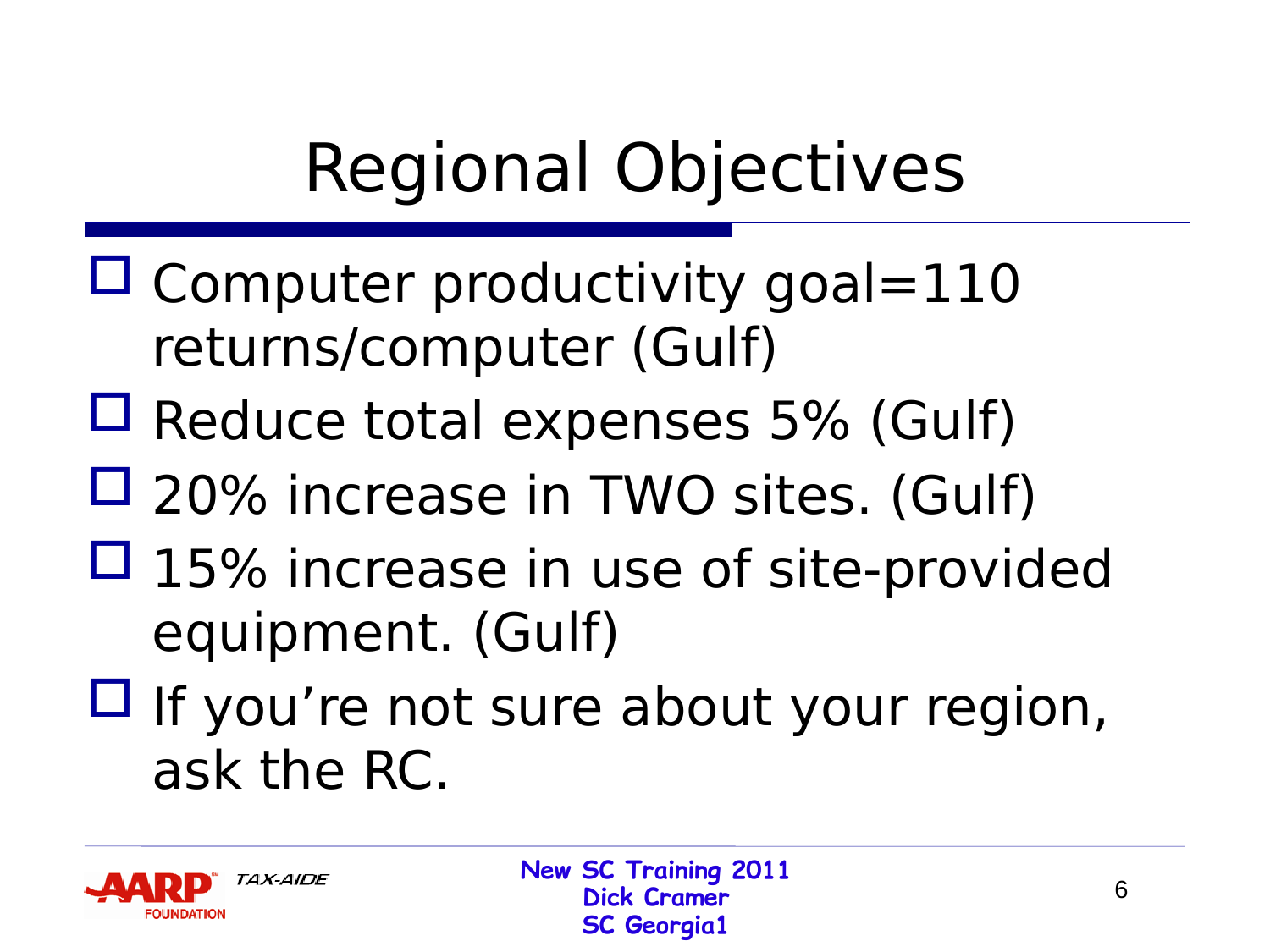

# Regional Objectives
Computer productivity goal=110 returns/computer (Gulf)
Reduce total expenses 5% (Gulf)
20% increase in TWO sites. (Gulf)
15% increase in use of site-provided equipment. (Gulf)
If you’re not sure about your region, ask the RC.